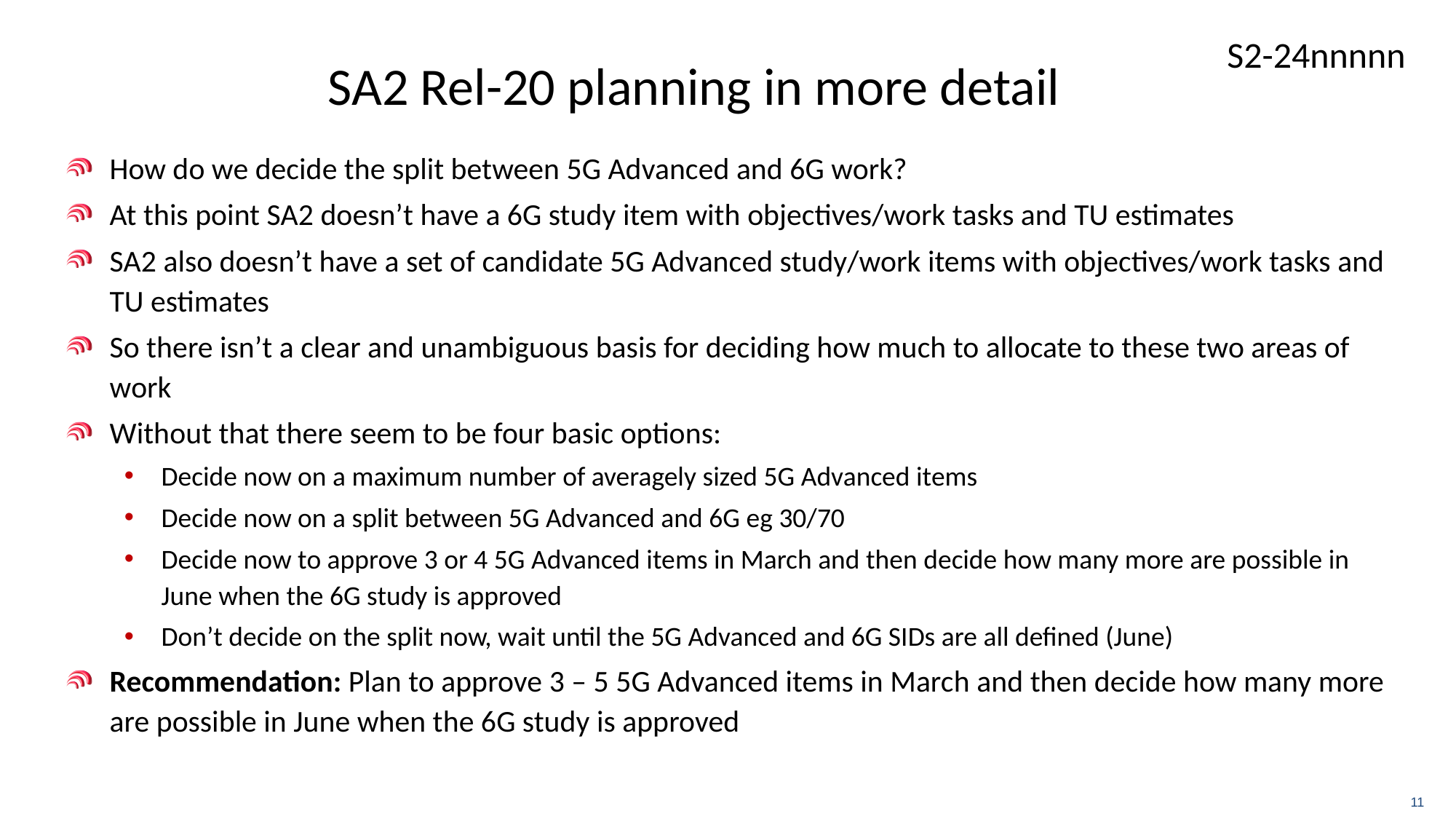

# SA2 Rel-20 planning in more detail
How do we decide the split between 5G Advanced and 6G work?
At this point SA2 doesn’t have a 6G study item with objectives/work tasks and TU estimates
SA2 also doesn’t have a set of candidate 5G Advanced study/work items with objectives/work tasks and TU estimates
So there isn’t a clear and unambiguous basis for deciding how much to allocate to these two areas of work
Without that there seem to be four basic options:
Decide now on a maximum number of averagely sized 5G Advanced items
Decide now on a split between 5G Advanced and 6G eg 30/70
Decide now to approve 3 or 4 5G Advanced items in March and then decide how many more are possible in June when the 6G study is approved
Don’t decide on the split now, wait until the 5G Advanced and 6G SIDs are all defined (June)
Recommendation: Plan to approve 3 – 5 5G Advanced items in March and then decide how many more are possible in June when the 6G study is approved